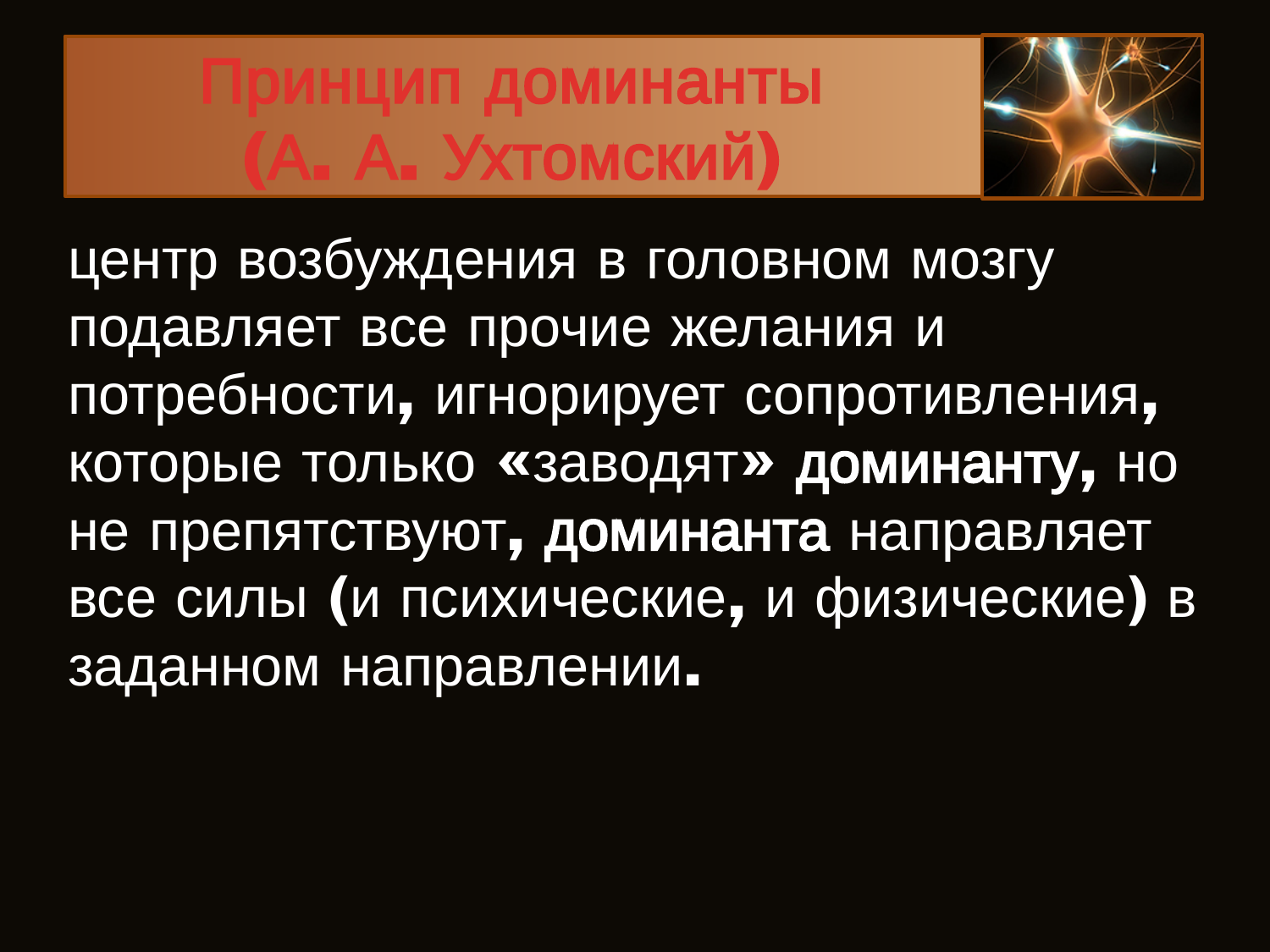

# Принцип доминанты  (А. А. Ухтомский)
центр возбуждения в головном мозгу подавляет все прочие желания и потребности, игнорирует сопротивления, которые только «заводят» доминанту, но не препятствуют, доминанта направляет все силы (и психические, и физические) в заданном направлении.